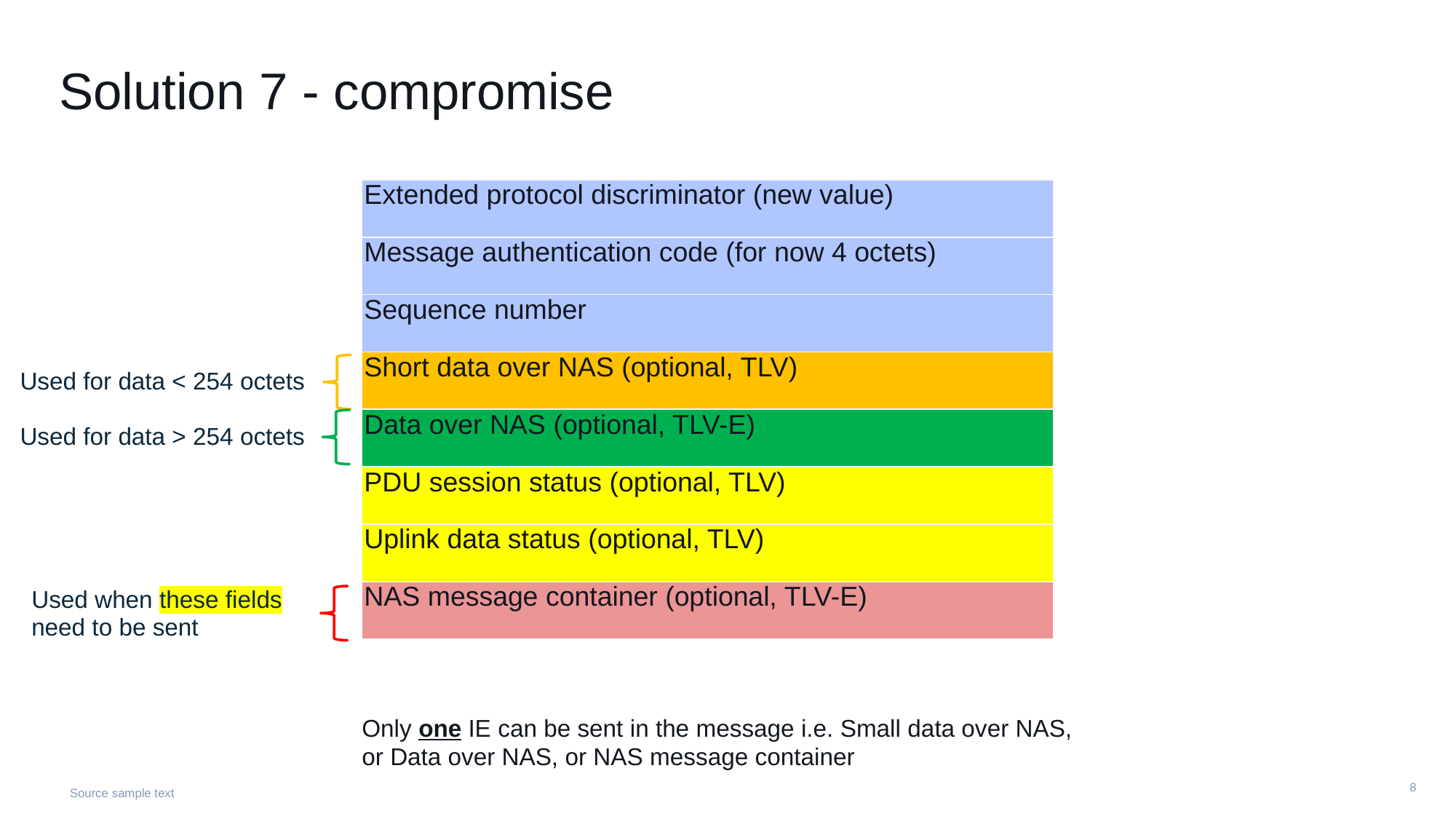

# Solution 7 - compromise
| Extended protocol discriminator (new value) |
| --- |
| Message authentication code (for now 4 octets) |
| Sequence number |
| Short data over NAS (optional, TLV) |
| Data over NAS (optional, TLV-E) |
| PDU session status (optional, TLV) |
| Uplink data status (optional, TLV) |
| NAS message container (optional, TLV-E) |

Used for data < 254 octets

Used for data > 254 octets
Used when these fields need to be sent

Only one IE can be sent in the message i.e. Small data over NAS, or Data over NAS, or NAS message container
Source sample text